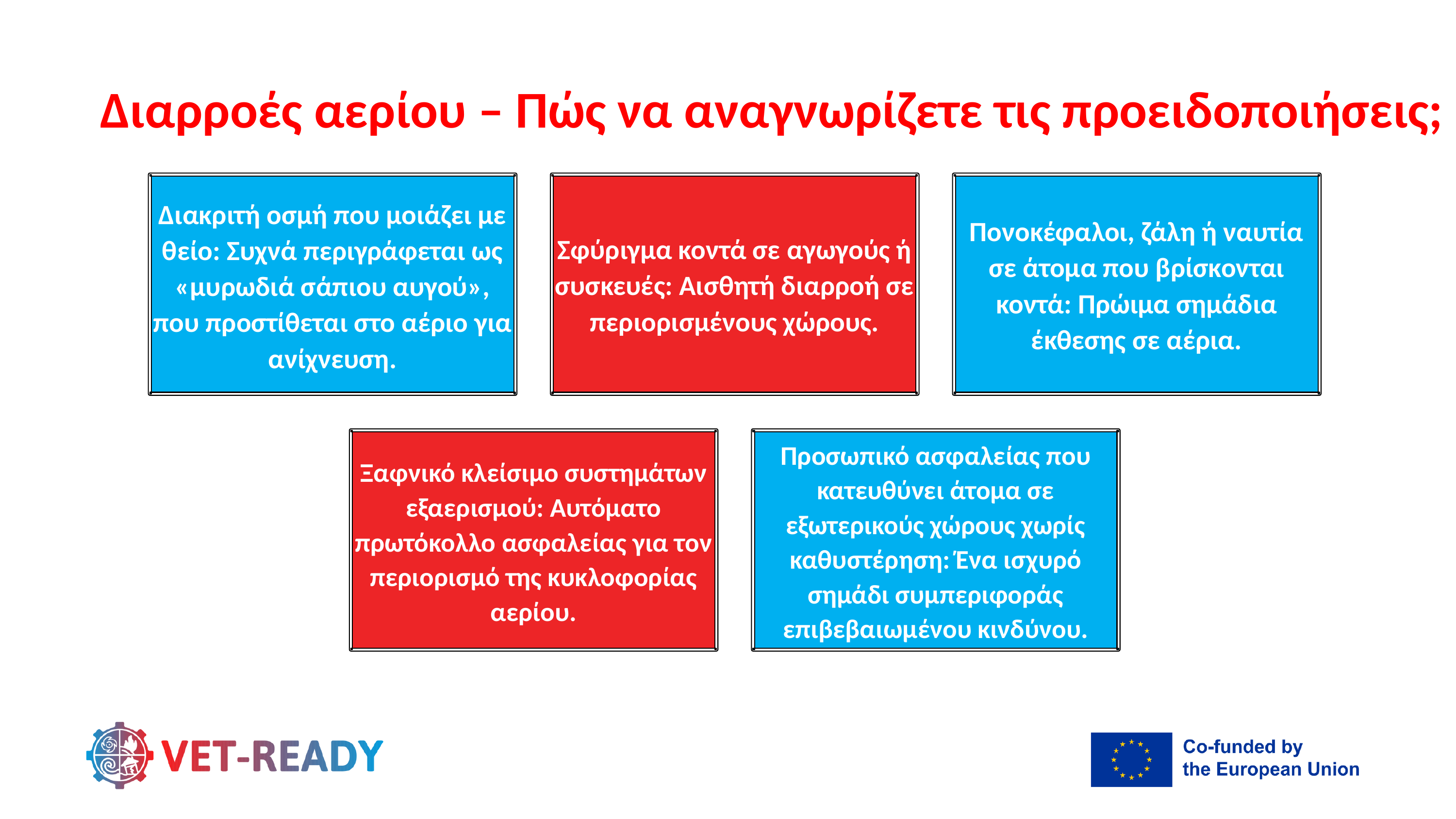

Διαρροές αερίου – Πώς να αναγνωρίζετε τις προειδοποιήσεις;

Διακριτή οσμή που μοιάζει με θείο: Συχνά περιγράφεται ως «μυρωδιά σάπιου αυγού», που προστίθεται στο αέριο για ανίχνευση.

Σφύριγμα κοντά σε αγωγούς ή συσκευές: Αισθητή διαρροή σε περιορισμένους χώρους.

Πονοκέφαλοι, ζάλη ή ναυτία σε άτομα που βρίσκονται κοντά: Πρώιμα σημάδια έκθεσης σε αέρια.

Ξαφνικό κλείσιμο συστημάτων εξαερισμού: Αυτόματο πρωτόκολλο ασφαλείας για τον περιορισμό της κυκλοφορίας αερίου.

Προσωπικό ασφαλείας που κατευθύνει άτομα σε εξωτερικούς χώρους χωρίς καθυστέρηση: Ένα ισχυρό σημάδι συμπεριφοράς επιβεβαιωμένου κινδύνου.